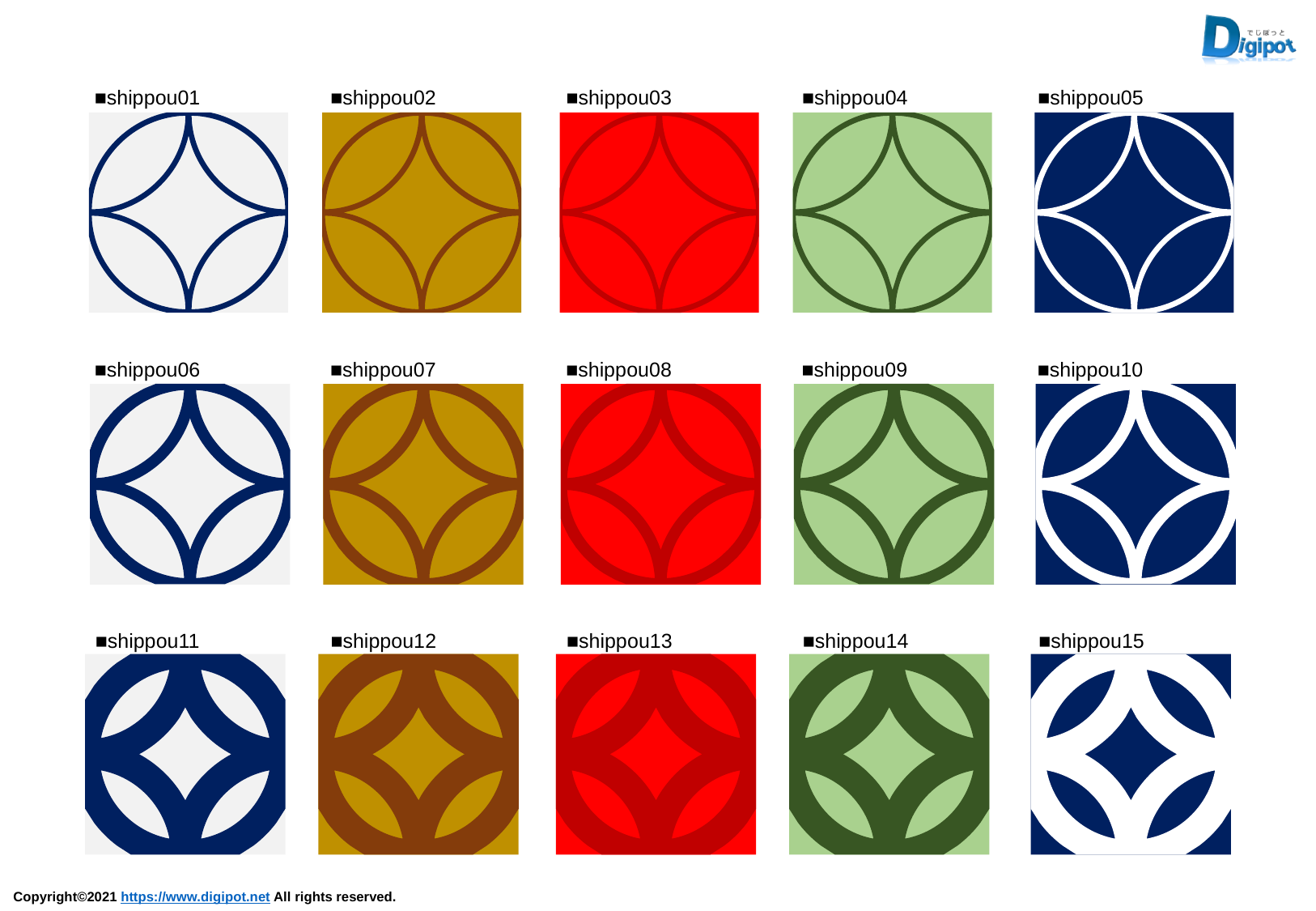

■shippou01
■shippou02
■shippou03
■shippou04
■shippou05

■shippou06
■shippou07
■shippou08
■shippou09
■shippou10

■shippou11
■shippou12
■shippou13
■shippou14
■shippou15